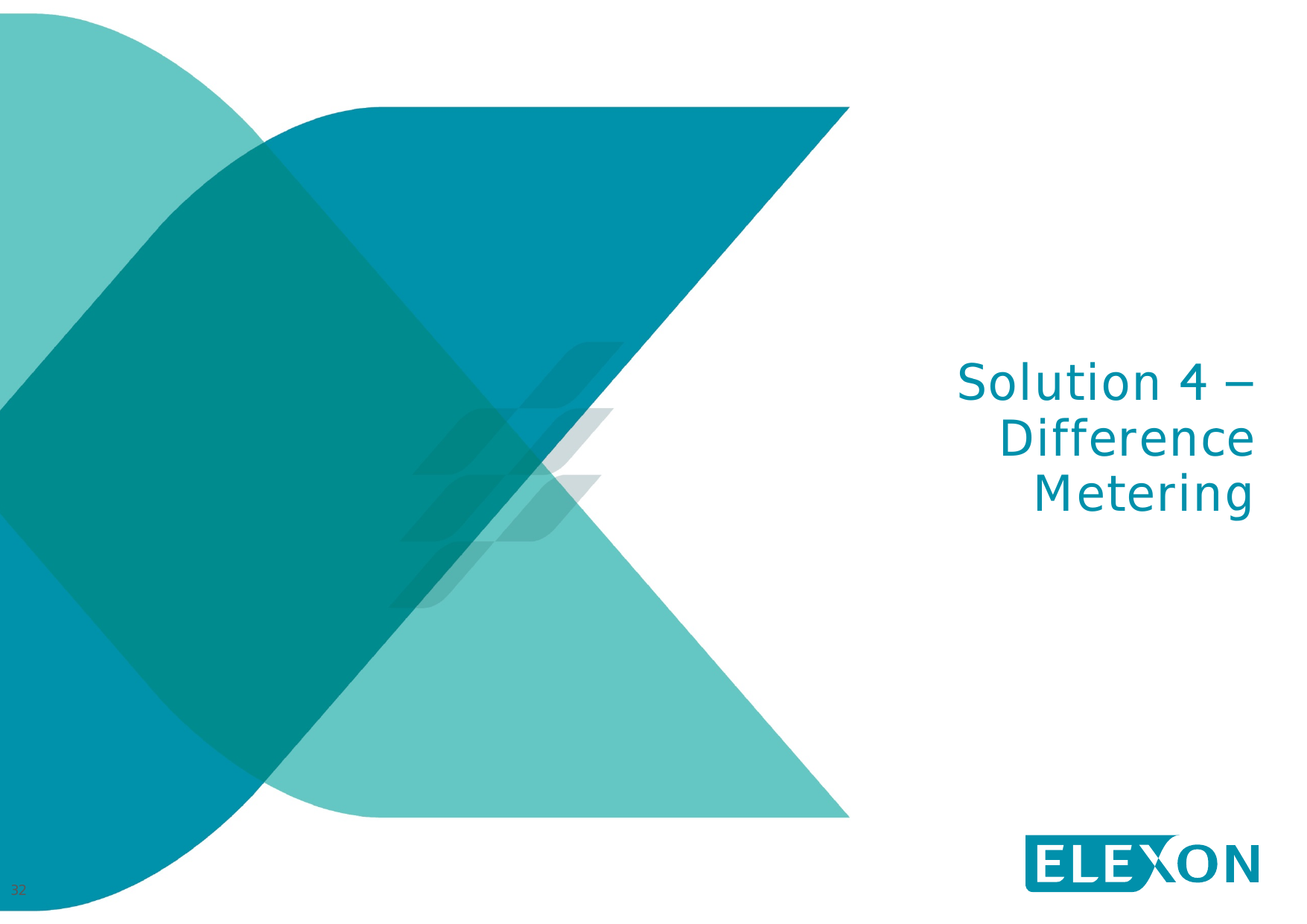

# Solution 4 – Difference Metering
32